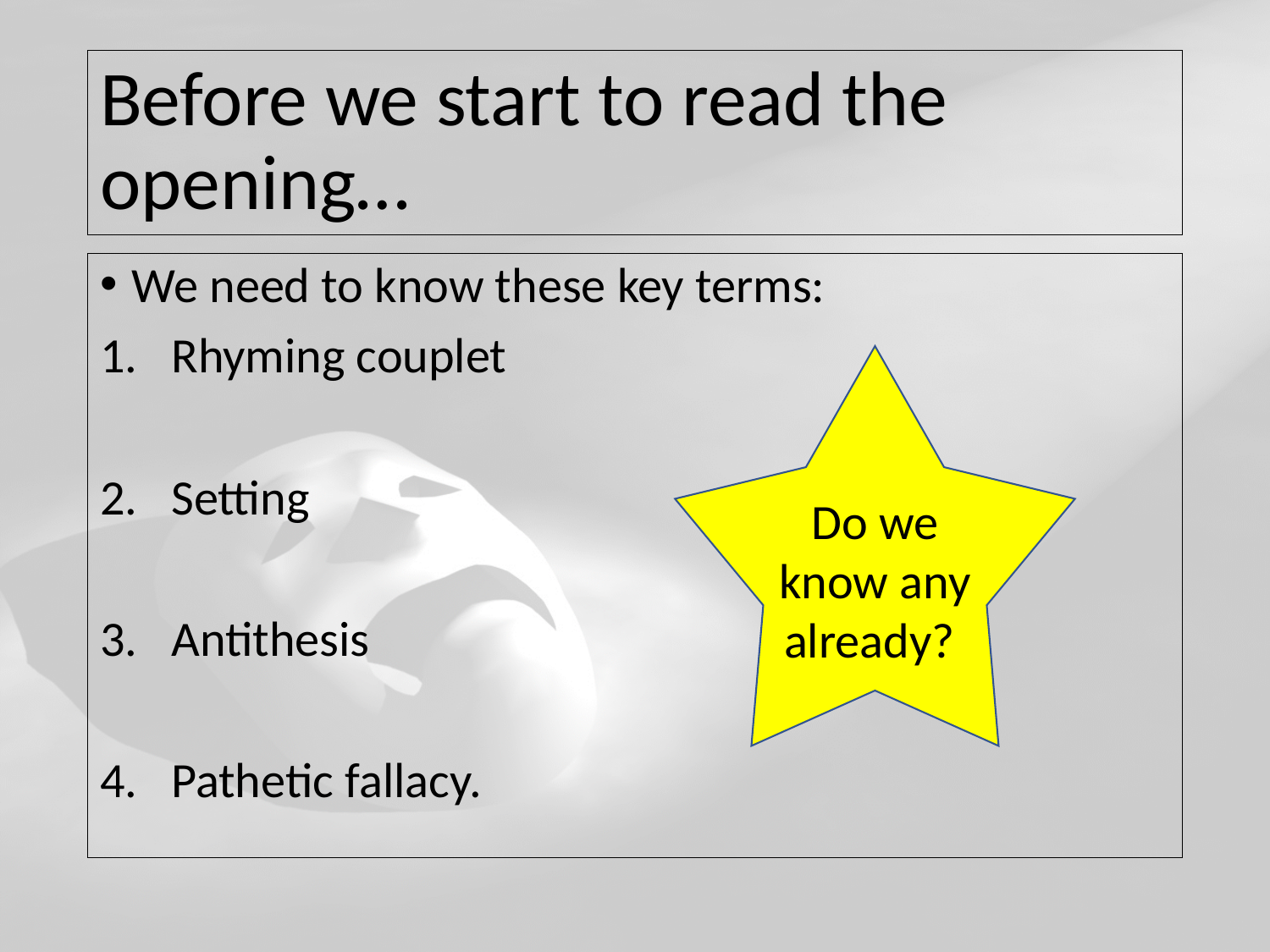

# Before we start to read the opening…
We need to know these key terms:
Rhyming couplet

Setting

Antithesis

Pathetic fallacy.
Do we know any already?